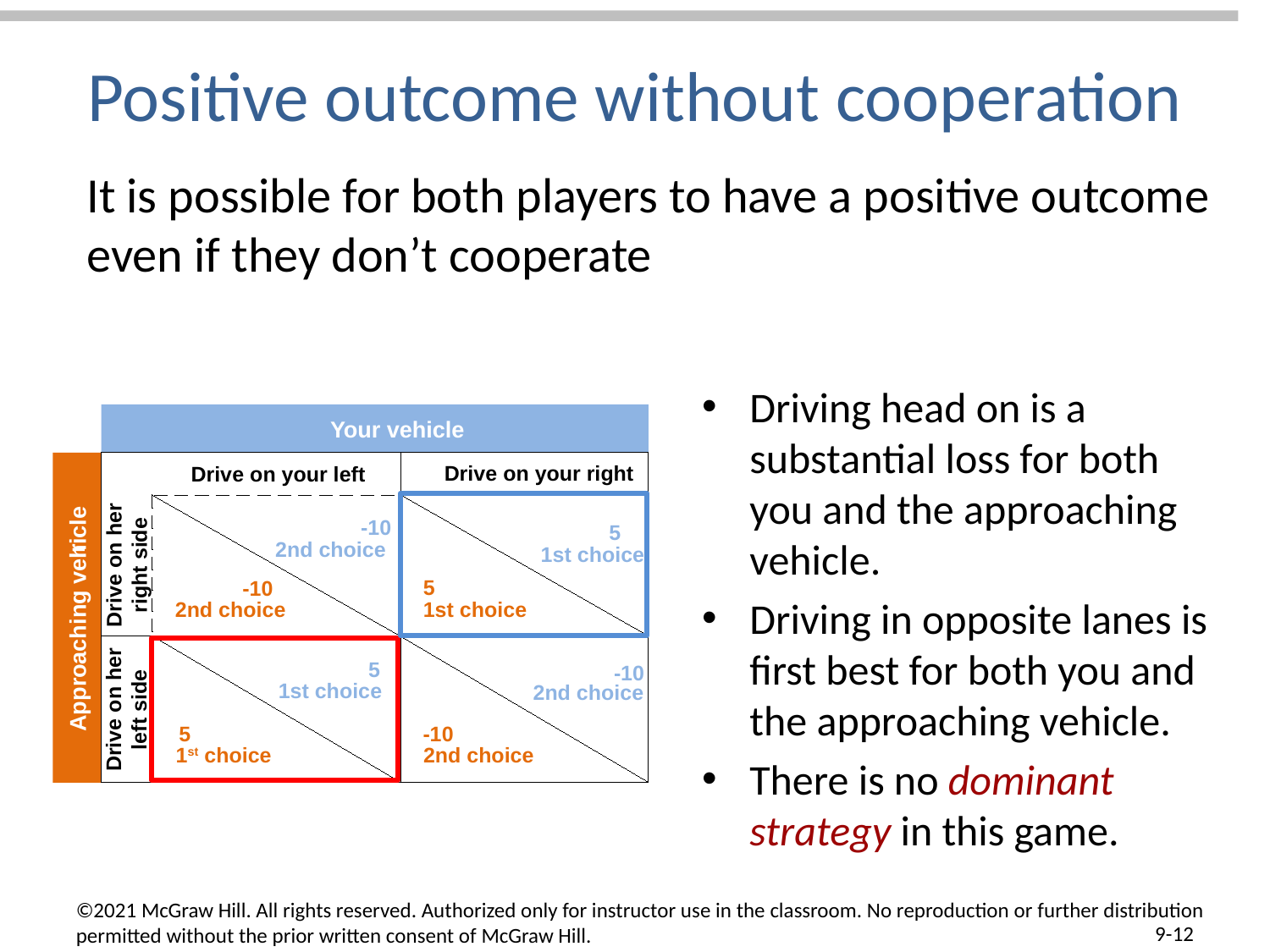

# Positive outcome without cooperation
It is possible for both players to have a positive outcome even if they don’t cooperate
Driving head on is a substantial loss for both you and the approaching vehicle.
Driving in opposite lanes is first best for both you and the approaching vehicle.
There is no dominant strategy in this game.

Your vehicle

Drive on your right
Drive on your left

-10

5
r
2nd choice

Drive on her right side
1st choice

5
-10

2nd choice
1st choice

Approaching vehicle

5
-10
1st choice
2nd choice
Drive on her left side
5
-10
1st choice
2nd choice